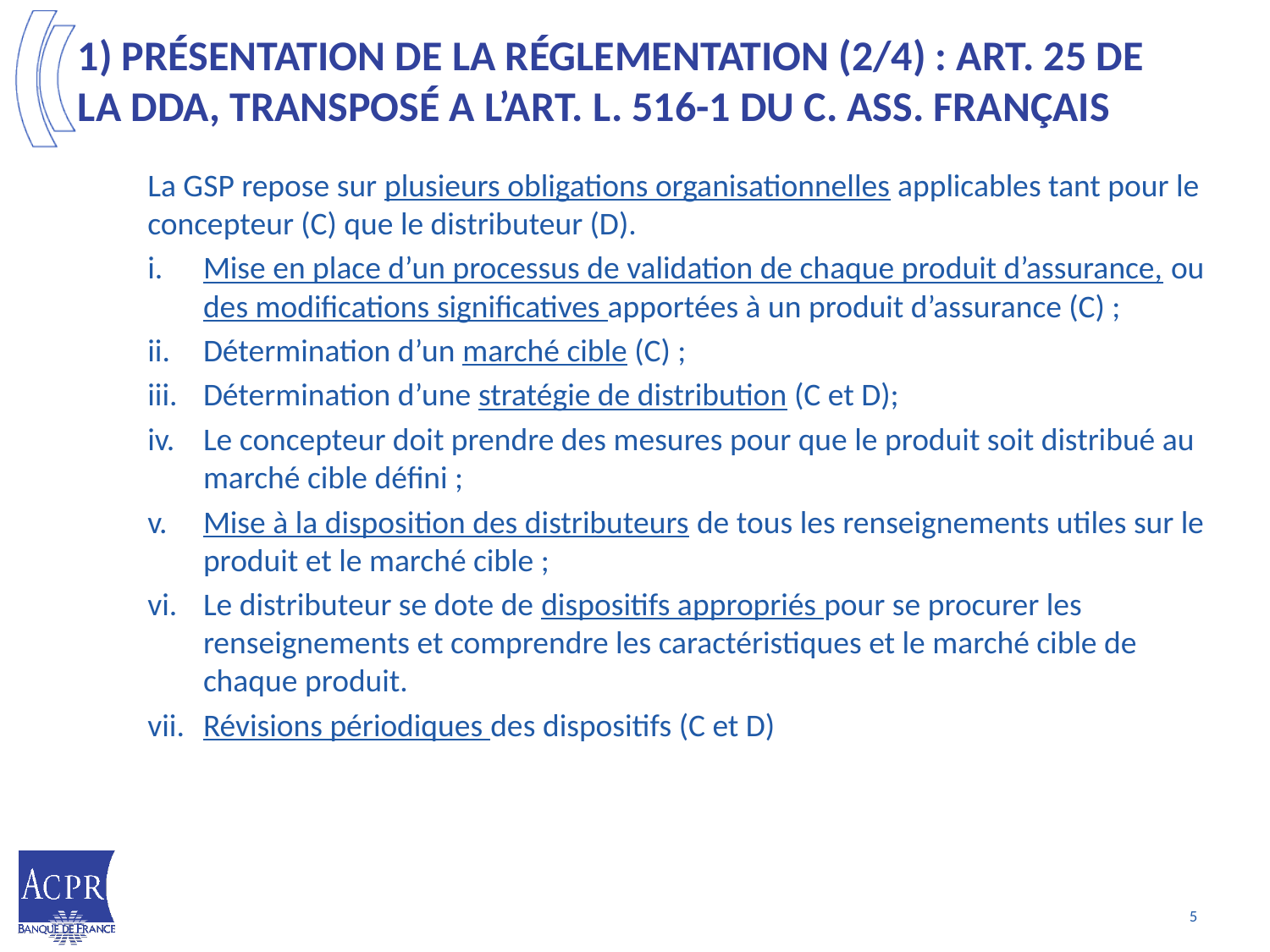

# 1) Présentation de la Réglementation (2/4) : art. 25 de la DDA, transposé a l’art. L. 516-1 du c. ass. Français
La GSP repose sur plusieurs obligations organisationnelles applicables tant pour le concepteur (C) que le distributeur (D).
Mise en place d’un processus de validation de chaque produit d’assurance, ou des modifications significatives apportées à un produit d’assurance (C) ;
Détermination d’un marché cible (C) ;
Détermination d’une stratégie de distribution (C et D);
Le concepteur doit prendre des mesures pour que le produit soit distribué au marché cible défini ;
Mise à la disposition des distributeurs de tous les renseignements utiles sur le produit et le marché cible ;
Le distributeur se dote de dispositifs appropriés pour se procurer les renseignements et comprendre les caractéristiques et le marché cible de chaque produit.
Révisions périodiques des dispositifs (C et D)

5